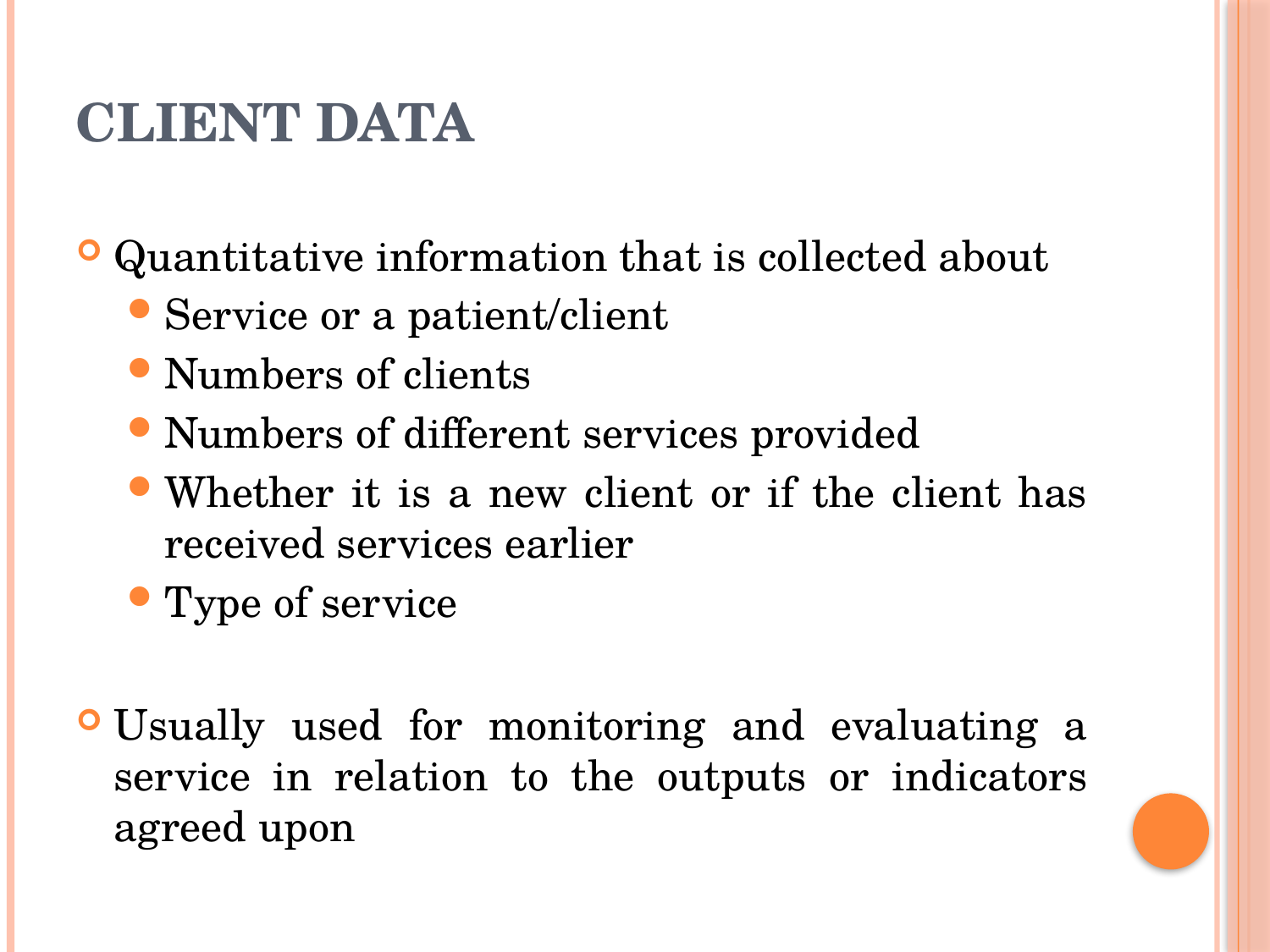

# Client Data
Quantitative information that is collected about
Service or a patient/client
Numbers of clients
Numbers of different services provided
Whether it is a new client or if the client has received services earlier
Type of service

Usually used for monitoring and evaluating a service in relation to the outputs or indicators agreed upon